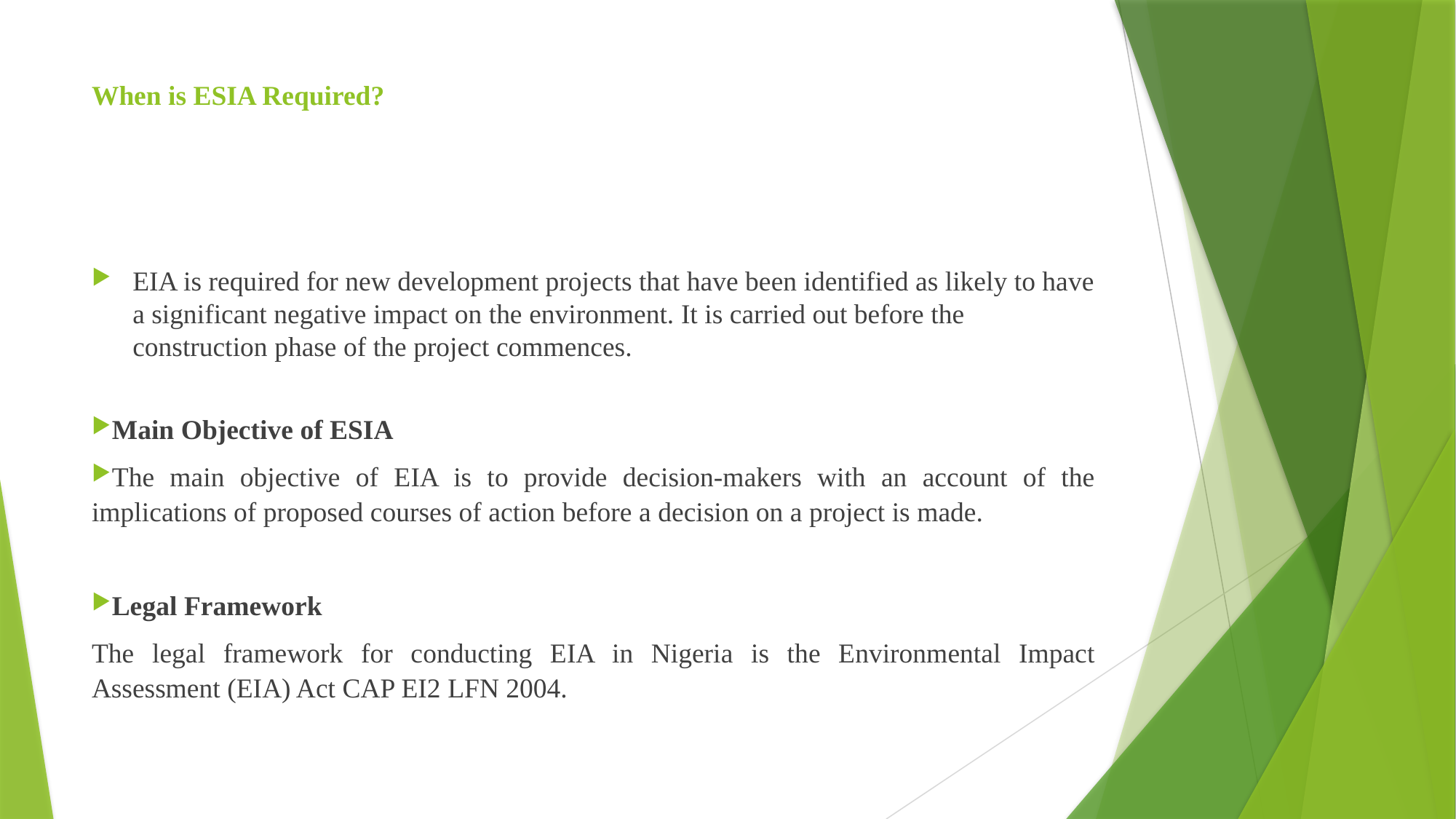

# When is ESIA Required?
EIA is required for new development projects that have been identified as likely to have a significant negative impact on the environment. It is carried out before the construction phase of the project commences.

Main Objective of ESIA
The main objective of EIA is to provide decision-makers with an account of the implications of proposed courses of action before a decision on a project is made.

Legal Framework
The legal framework for conducting EIA in Nigeria is the Environmental Impact Assessment (EIA) Act CAP EI2 LFN 2004.